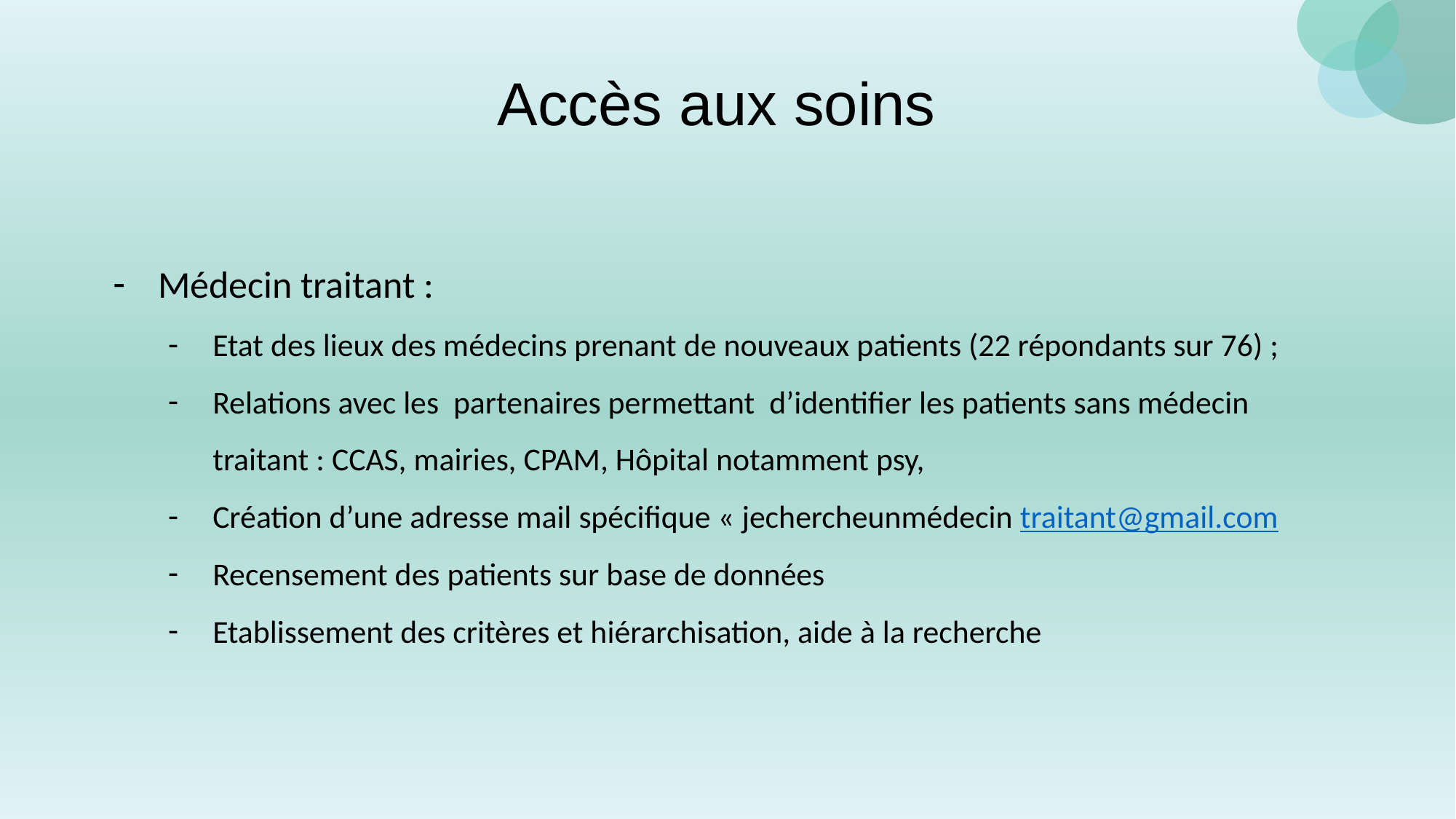

# Accès aux soins
Médecin traitant :
Etat des lieux des médecins prenant de nouveaux patients (22 répondants sur 76) ;
Relations avec les  partenaires permettant  d’identifier les patients sans médecin traitant : CCAS, mairies, CPAM, Hôpital notamment psy,
Création d’une adresse mail spécifique « jechercheunmédecin traitant@gmail.com
Recensement des patients sur base de données
Etablissement des critères et hiérarchisation, aide à la recherche